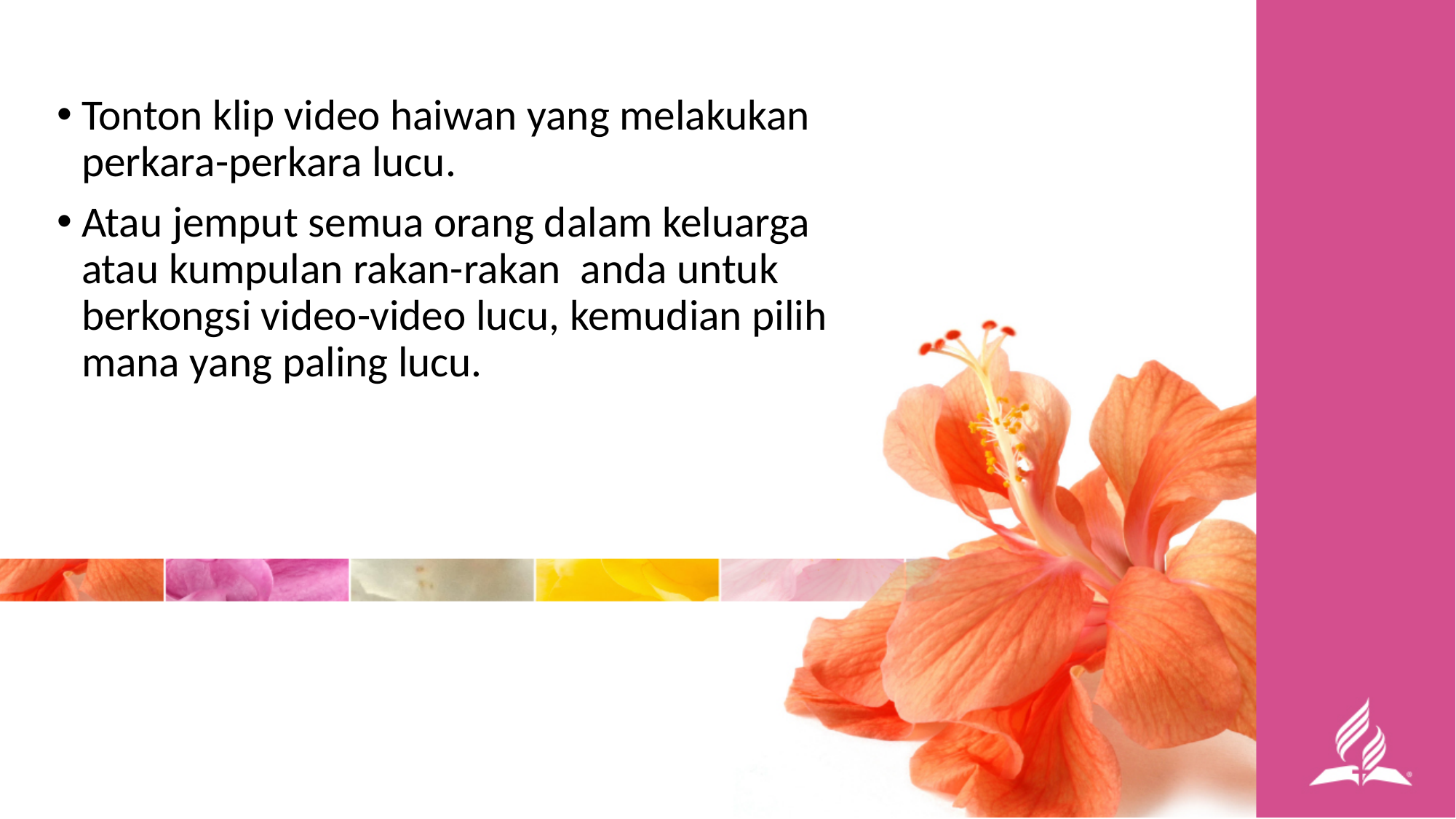

Tonton klip video haiwan yang melakukan perkara-perkara lucu.
Atau jemput semua orang dalam keluarga atau kumpulan rakan-rakan  anda untuk berkongsi video-video lucu, kemudian pilih mana yang paling lucu.